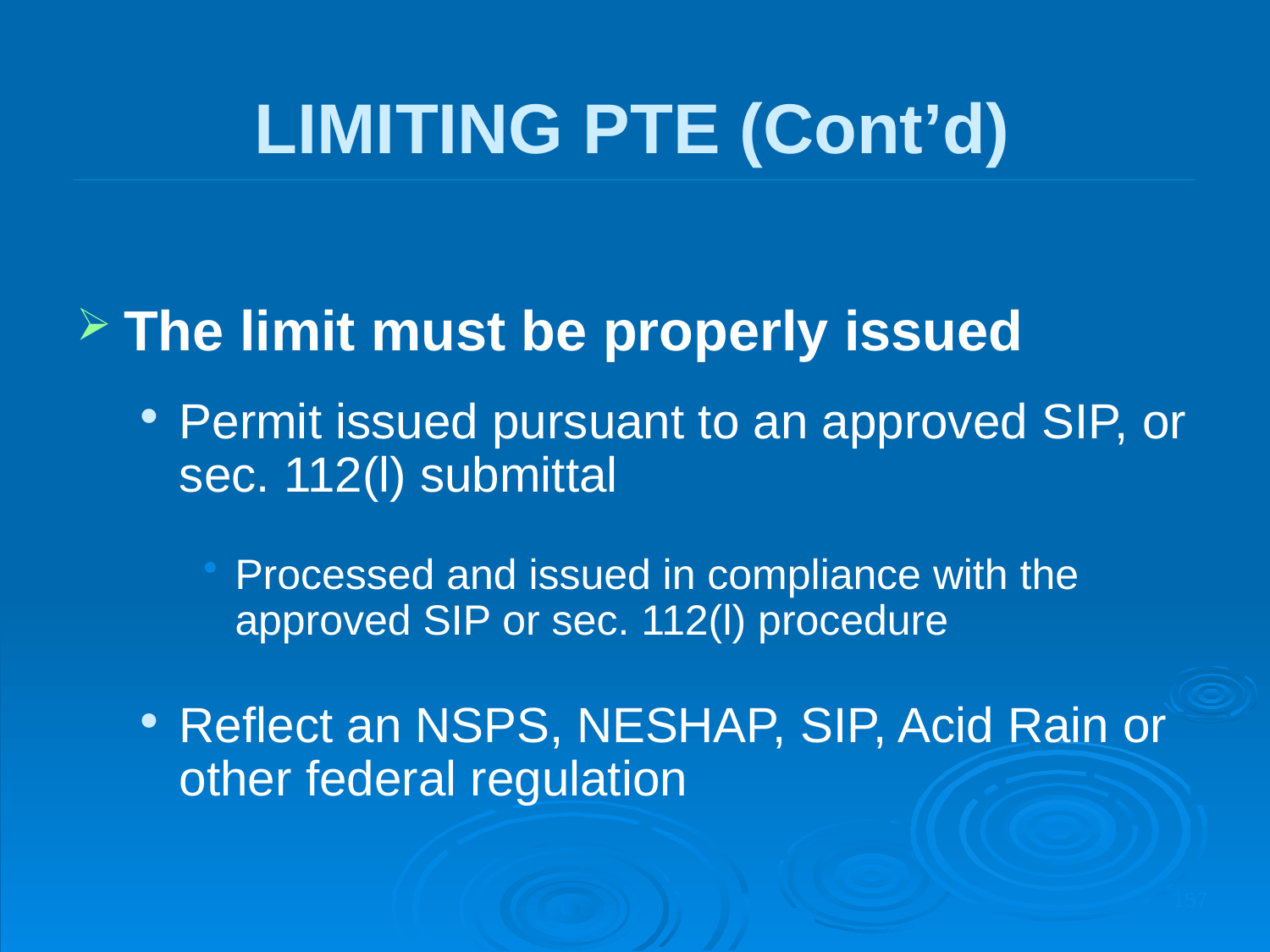

LIMITING PTE (Cont’d)
The limit must be properly issued

Permit issued pursuant to an approved SIP, or sec. 112(l) submittal

Processed and issued in compliance with the  approved SIP or sec. 112(l) procedure

Reflect an NSPS, NESHAP, SIP, Acid Rain or other federal regulation

157